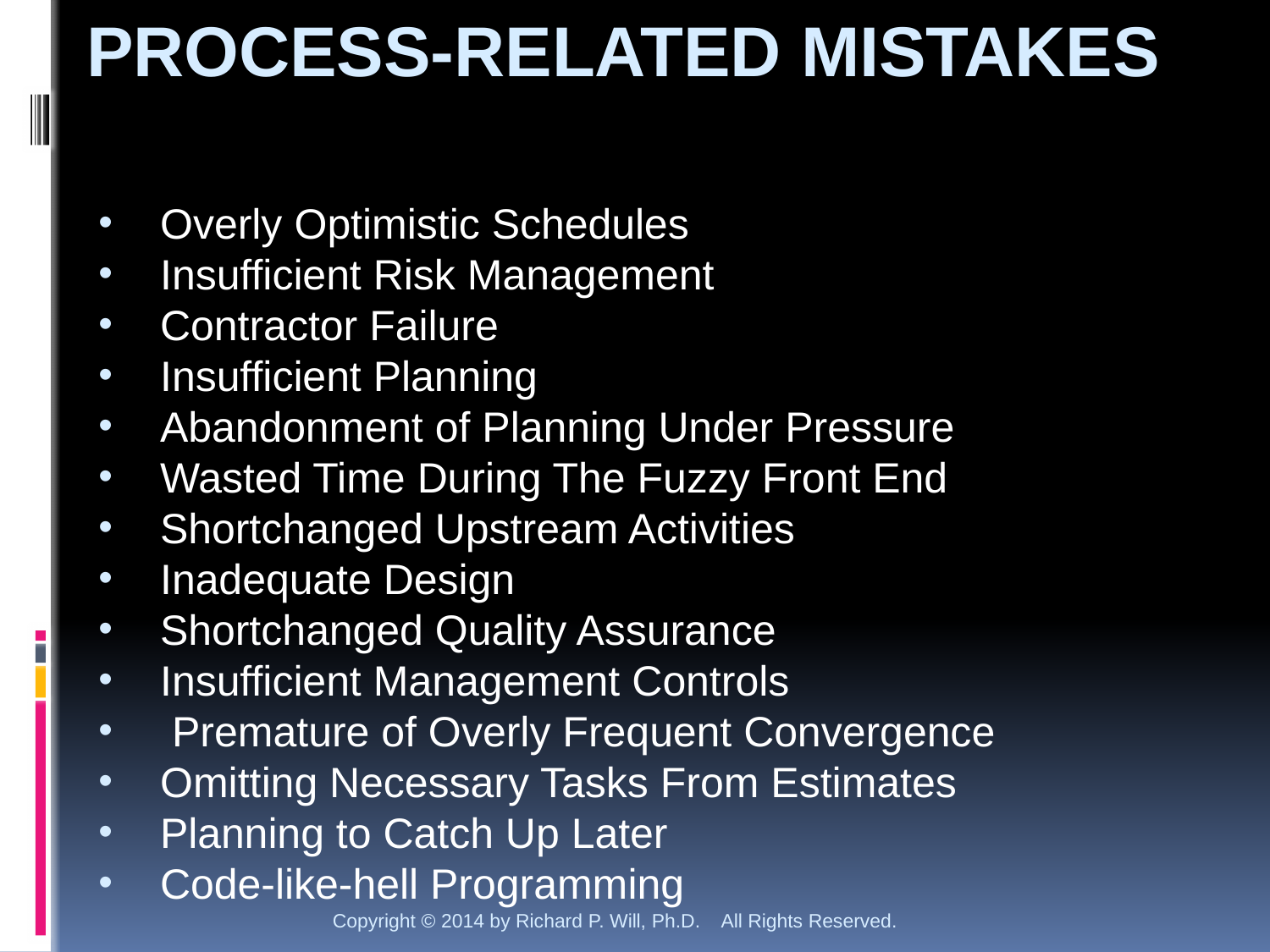

# Process-Related Mistakes
    Overly Optimistic Schedules
    Insufficient Risk Management
    Contractor Failure
    Insufficient Planning
    Abandonment of Planning Under Pressure
    Wasted Time During The Fuzzy Front End
    Shortchanged Upstream Activities
    Inadequate Design
    Shortchanged Quality Assurance
    Insufficient Management Controls
     Premature of Overly Frequent Convergence
    Omitting Necessary Tasks From Estimates
    Planning to Catch Up Later
    Code-like-hell Programming